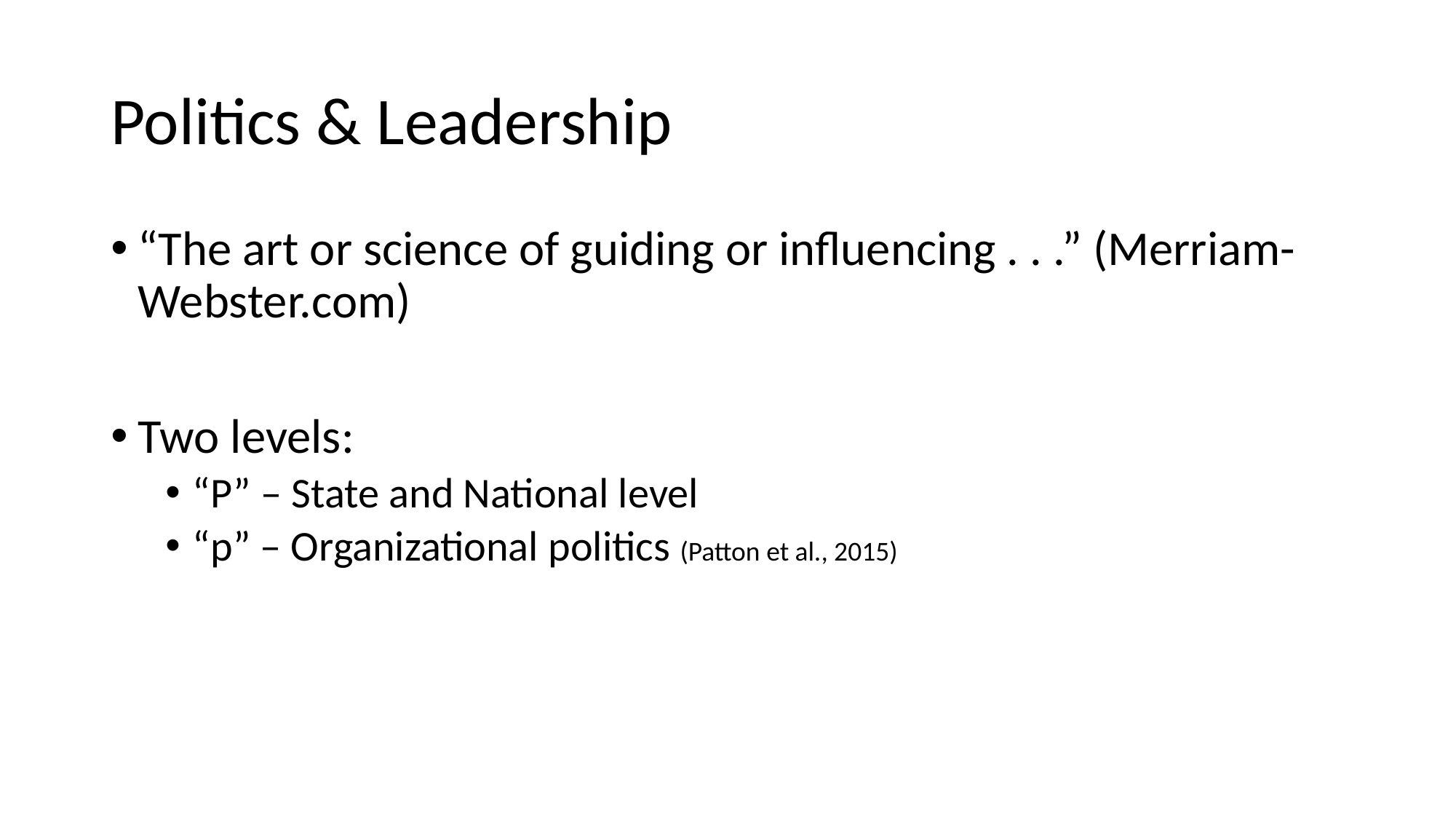

# Politics & Leadership
“The art or science of guiding or influencing . . .” (Merriam-Webster.com)

Two levels:
“P” – State and National level
“p” – Organizational politics (Patton et al., 2015)